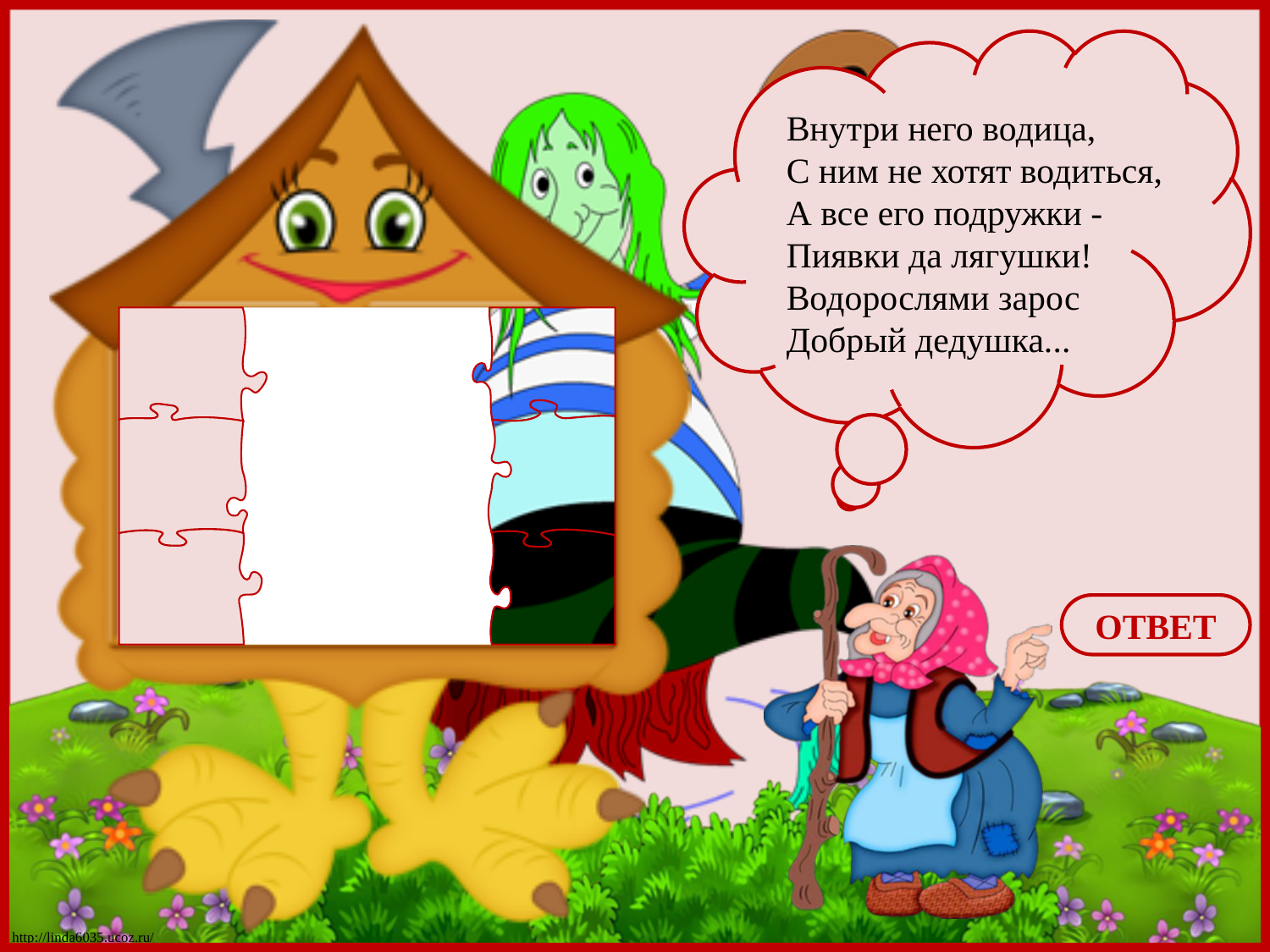

Внутри него водица,
С ним не хотят водиться,
А все его подружки -
Пиявки да лягушки!
Водорослями зарос
Добрый дедушка...

ОТВЕТ